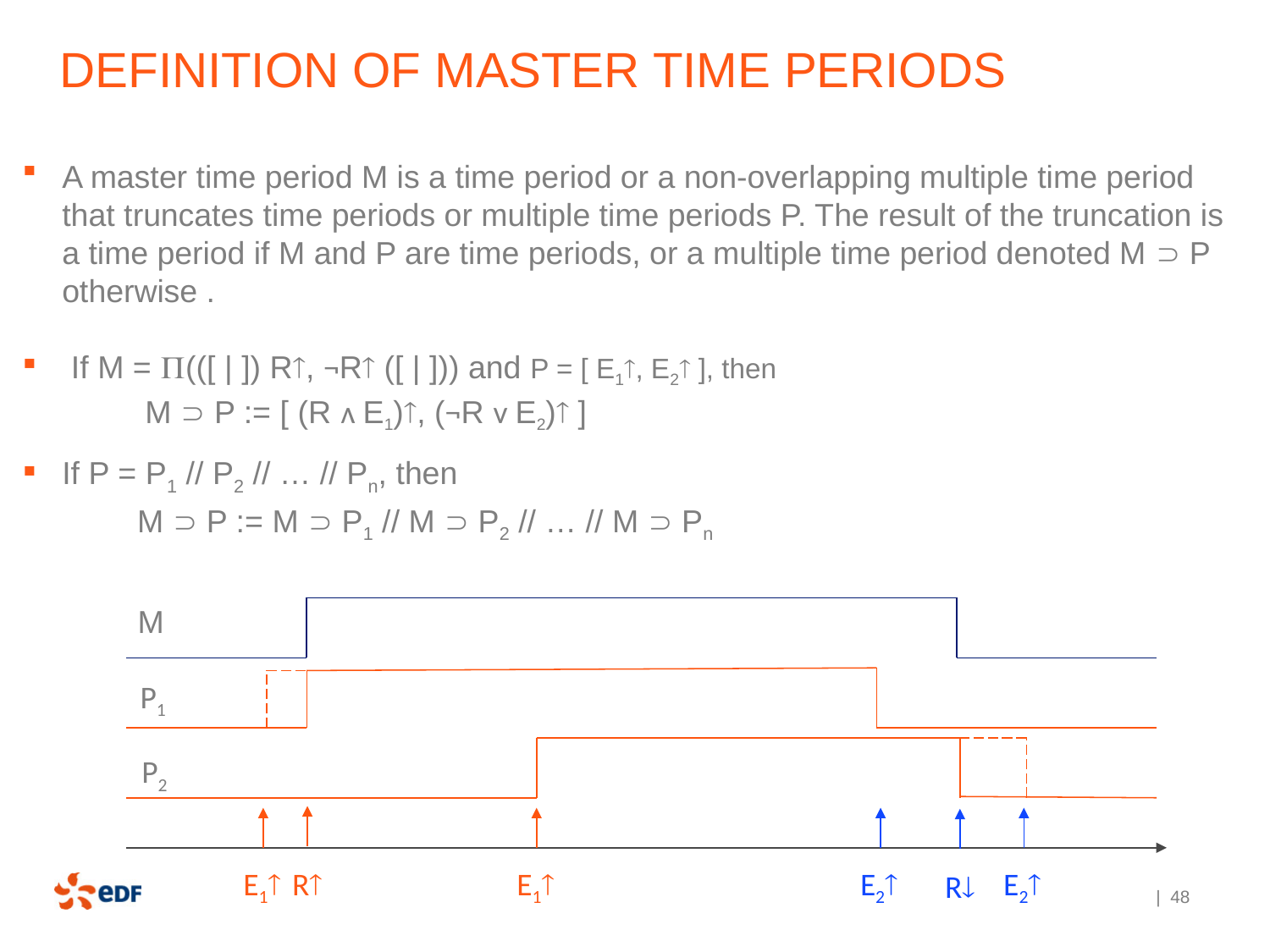

# Definition of Master time periods
A master time period M is a time period or a non-overlapping multiple time period that truncates time periods or multiple time periods P. The result of the truncation is a time period if M and P are time periods, or a multiple time period denoted M ⊃ P otherwise .

 If M = Π(([ | ]) R↑, ¬R↑ ([ | ])) and P = [ E1↑, E2↑ ], then
M ⊃ P := [ (R ᴧ E1)↑, (¬R ᴠ E2)↑ ]
If P = P1 // P2 // … // Pn, then
M ⊃ P := M ⊃ P1 // M ⊃ P2 // … // M ⊃ Pn
M
P1
P2
R↑
E2↑
E1↑
E1↑
E2↑
R↓